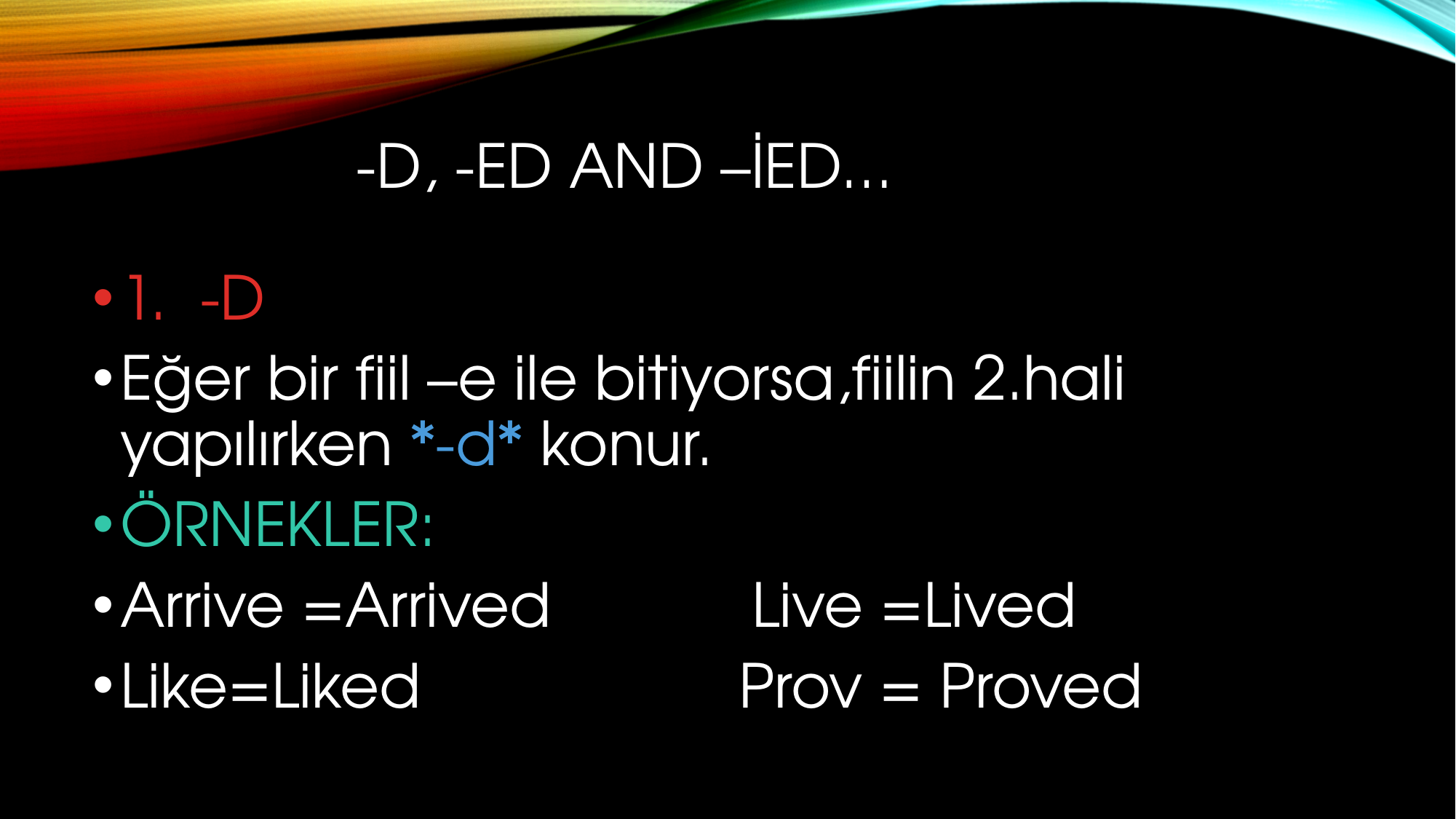

# -D, -ED AND –İED…
1.  -D
Eğer bir fiil –e ile bitiyorsa,fiilin 2.hali yapılırken *-d* konur.
ÖRNEKLER:
Arrive =Arrived            Live =Lived
Like=Liked                   Prov = Proved